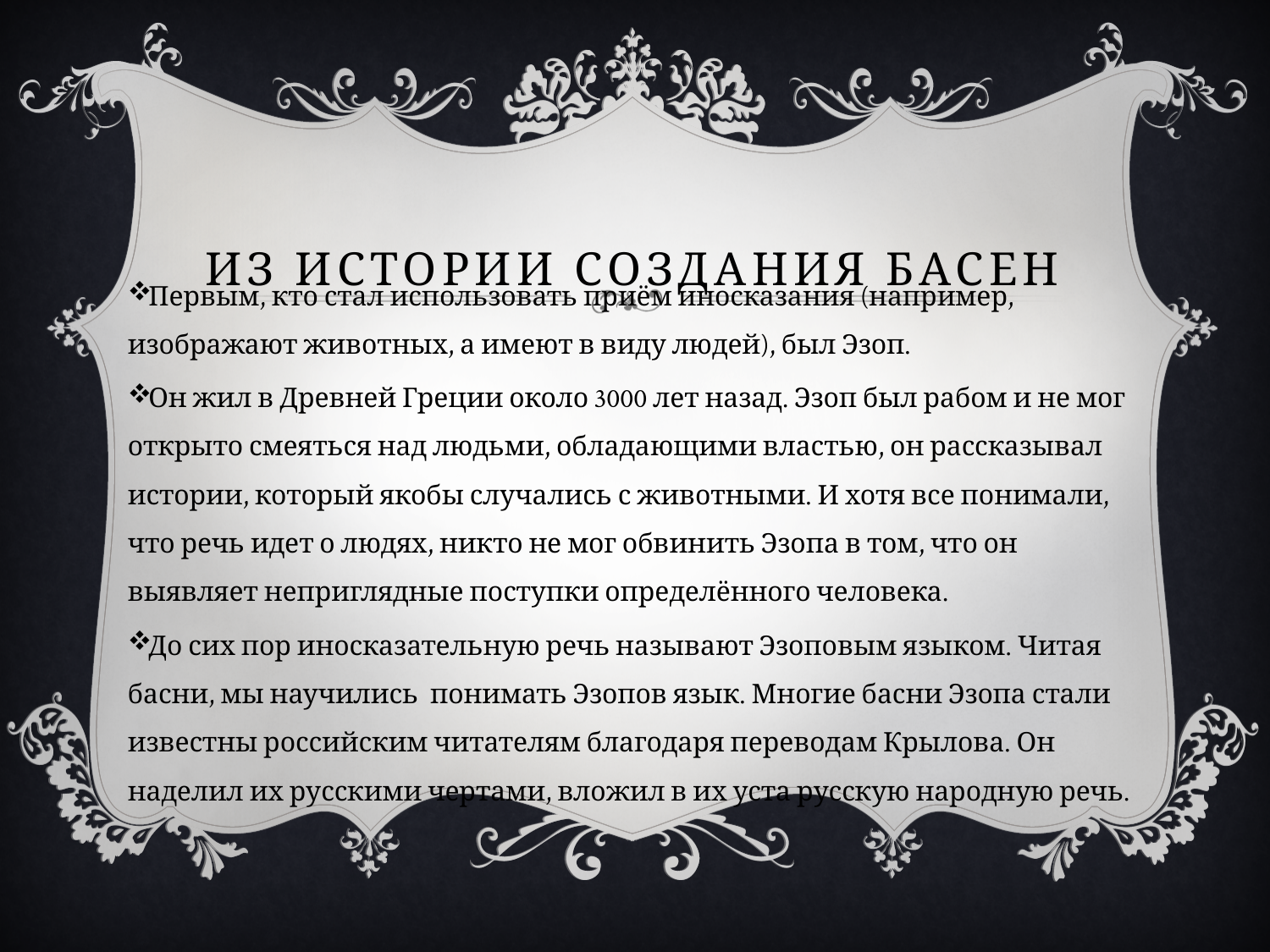

# из ИСТОРИИ СОЗДАНИЯ БАСЕН
Первым, кто стал использовать приём иносказания (например, изображают животных, а имеют в виду людей), был Эзоп.
Он жил в Древней Греции около 3000 лет назад. Эзоп был рабом и не мог открыто смеяться над людьми, обладающими властью, он рассказывал истории, который якобы случались с животными. И хотя все понимали, что речь идет о людях, никто не мог обвинить Эзопа в том, что он выявляет неприглядные поступки определённого человека.
До сих пор иносказательную речь называют Эзоповым языком. Читая басни, мы научились  понимать Эзопов язык. Многие басни Эзопа стали известны российским читателям благодаря переводам Крылова. Он наделил их русскими чертами, вложил в их уста русскую народную речь.